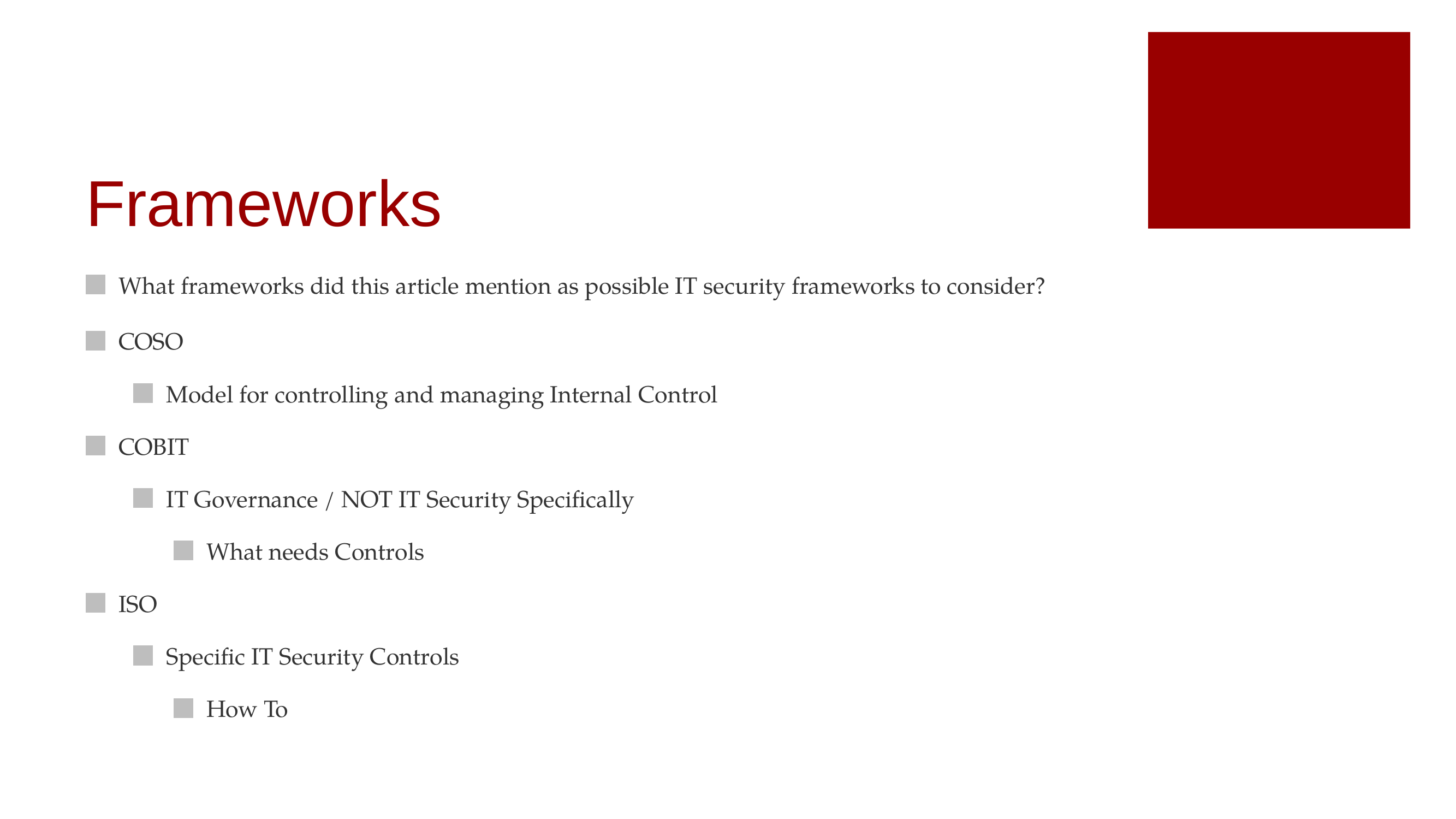

# Frameworks
What frameworks did this article mention as possible IT security frameworks to consider?
COSO
Model for controlling and managing Internal Control
COBIT
IT Governance / NOT IT Security Specifically
What needs Controls
ISO
Specific IT Security Controls
How To